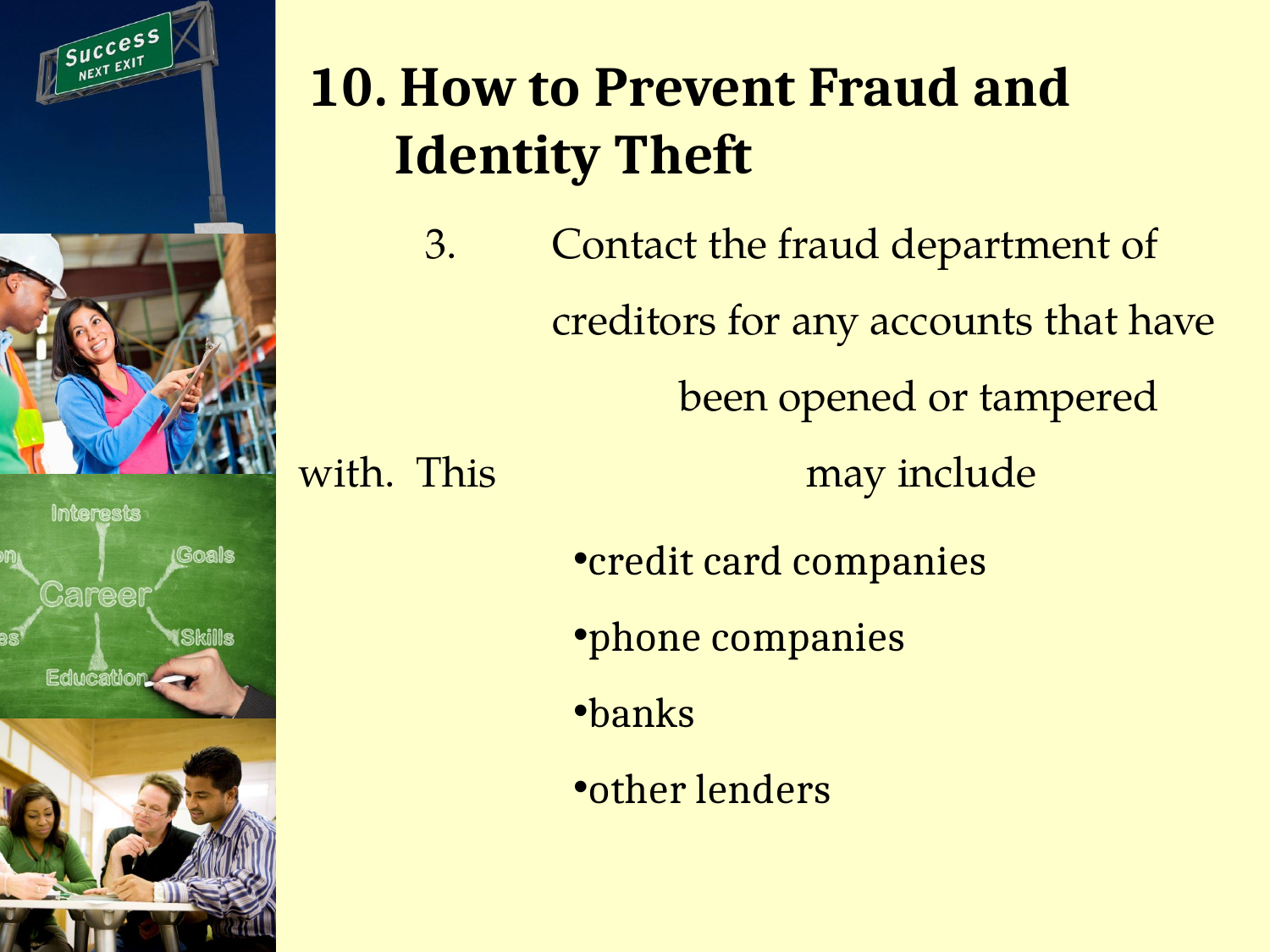

# 10. How to Prevent Fraud and Identity Theft
	3.	Contact the fraud department of 			creditors for any accounts that have 			been opened or tampered with.  This 			may include
credit card companies
phone companies
banks
other lenders